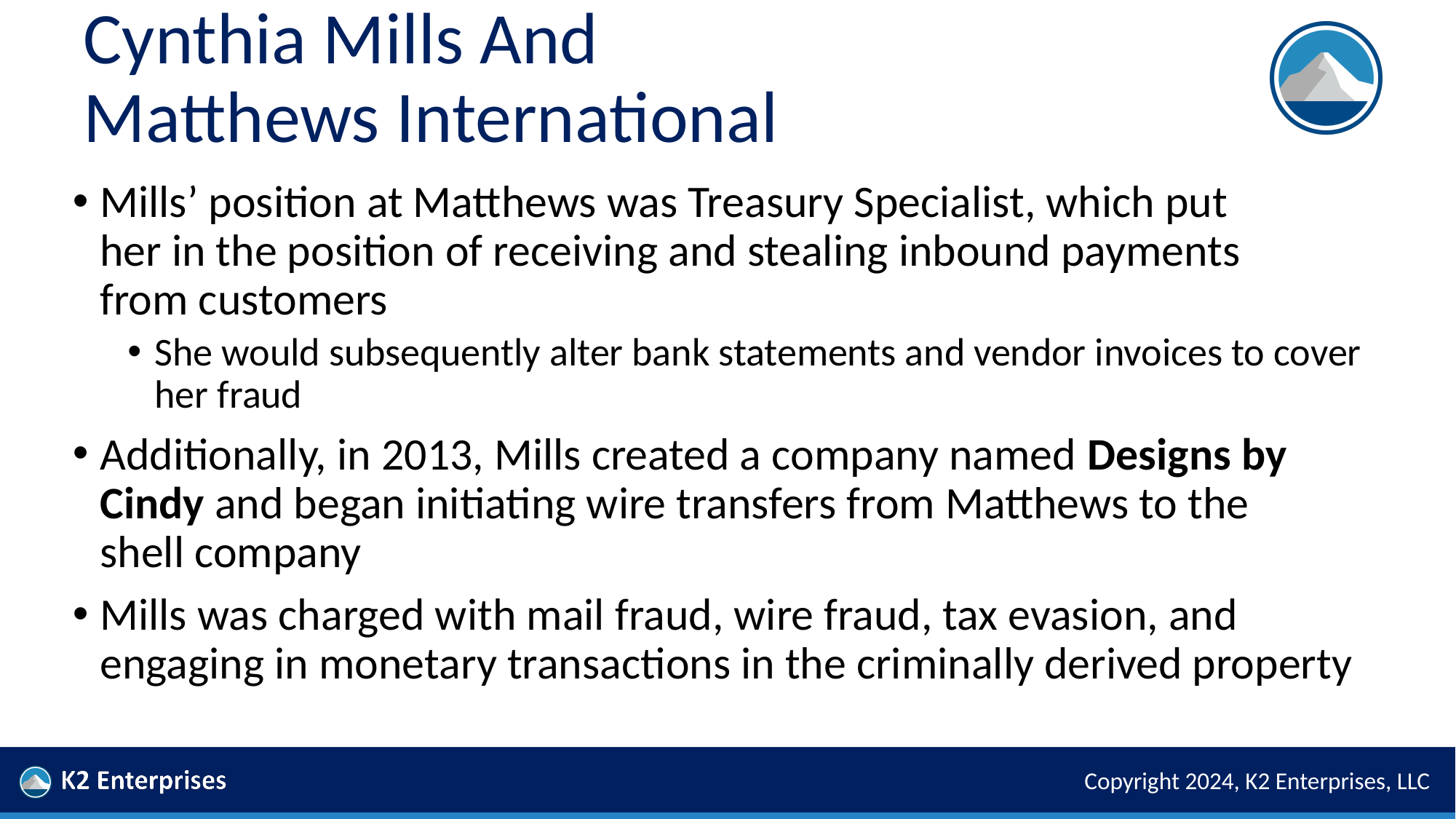

# Cynthia Mills And Matthews International
Mills’ position at Matthews was Treasury Specialist, which put
her in the position of receiving and stealing inbound payments
from customers
She would subsequently alter bank statements and vendor invoices to cover her fraud
Additionally, in 2013, Mills created a company named Designs by Cindy and began initiating wire transfers from Matthews to the
shell company
Mills was charged with mail fraud, wire fraud, tax evasion, and engaging in monetary transactions in the criminally derived property